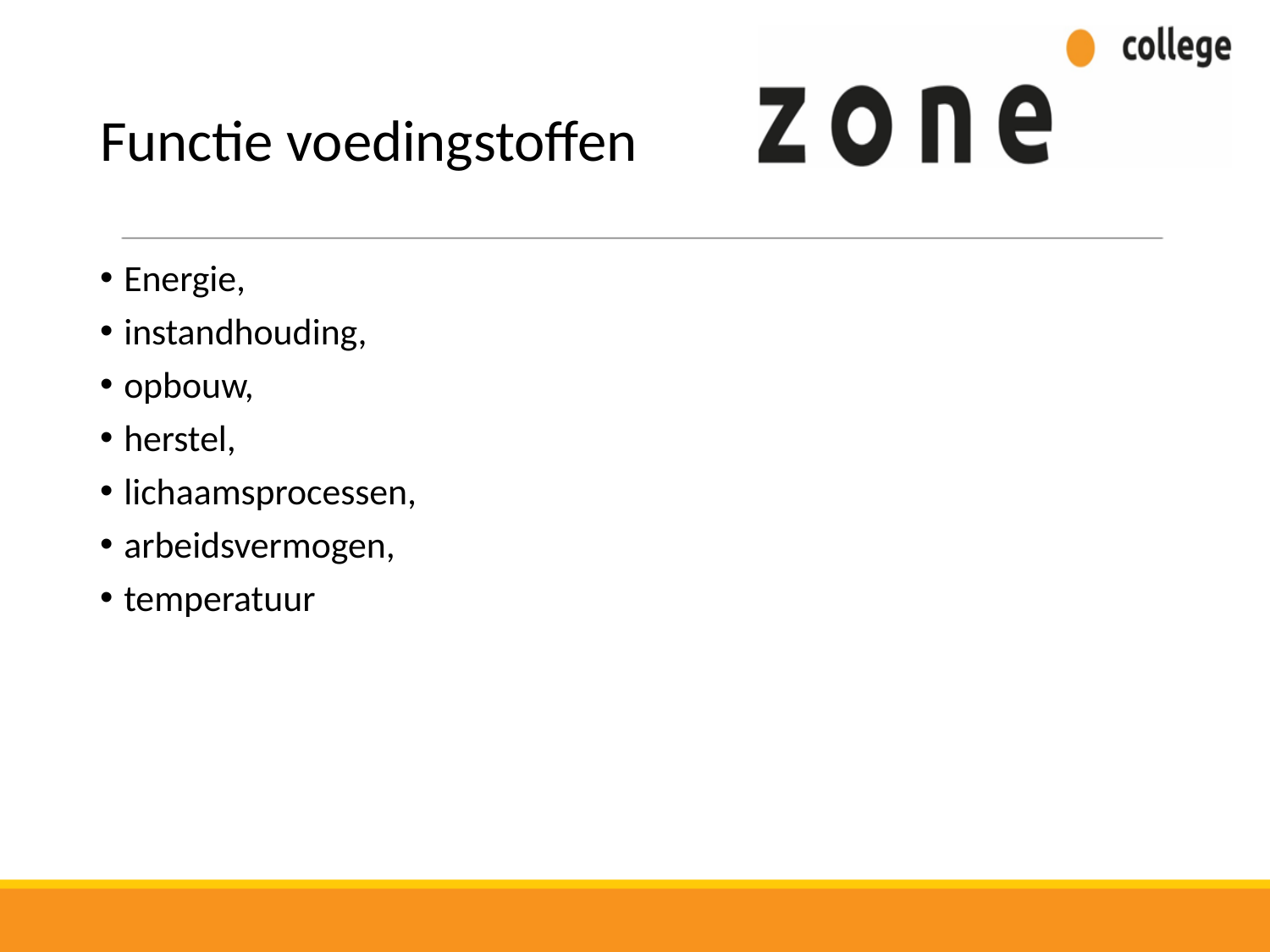

# Functie voedingstoffen
Energie,
instandhouding,
opbouw,
herstel,
lichaamsprocessen,
arbeidsvermogen,
temperatuur